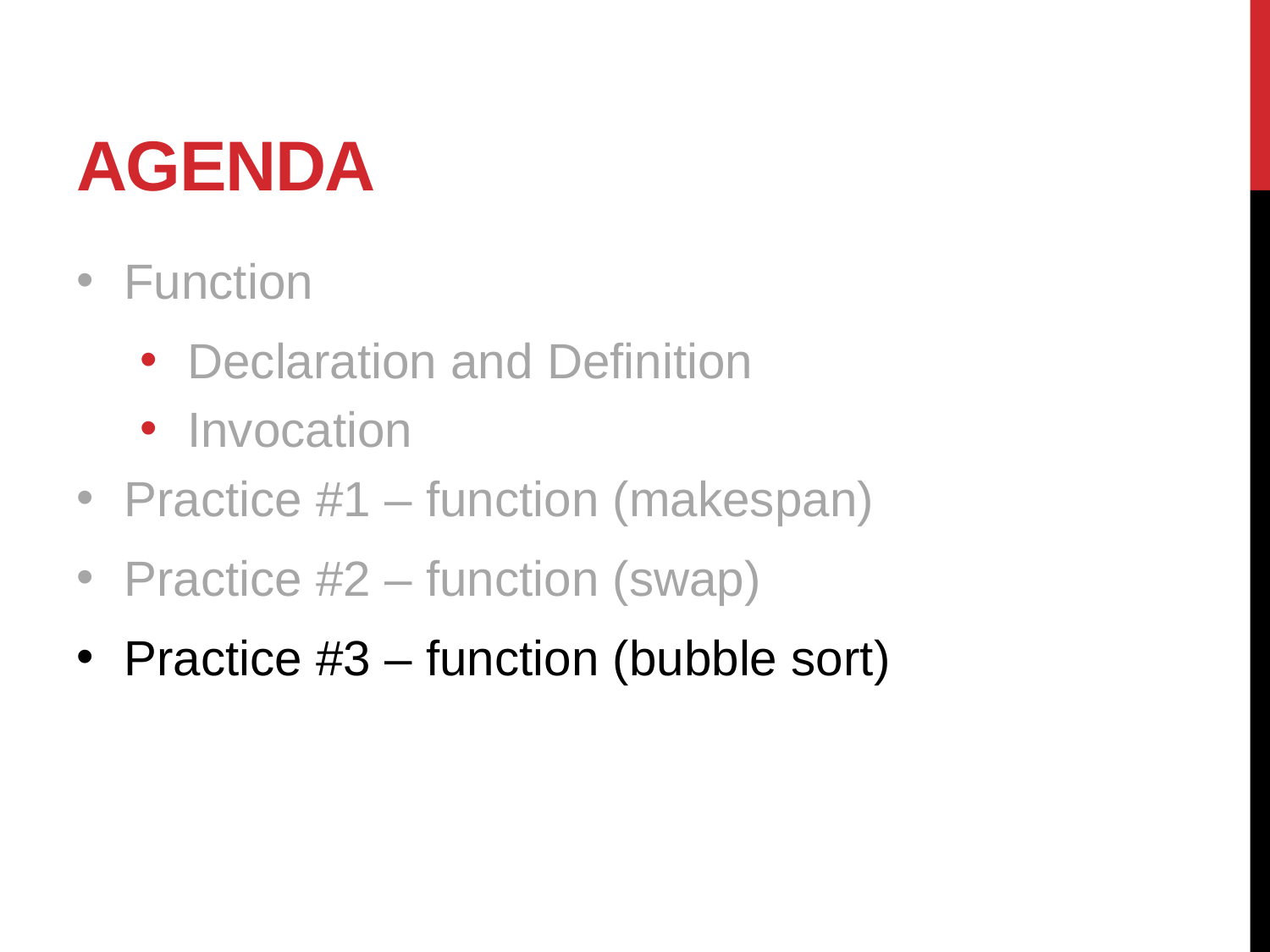

# Agenda
Function
Declaration and Definition
Invocation
Practice #1 – function (makespan)
Practice #2 – function (swap)
Practice #3 – function (bubble sort)